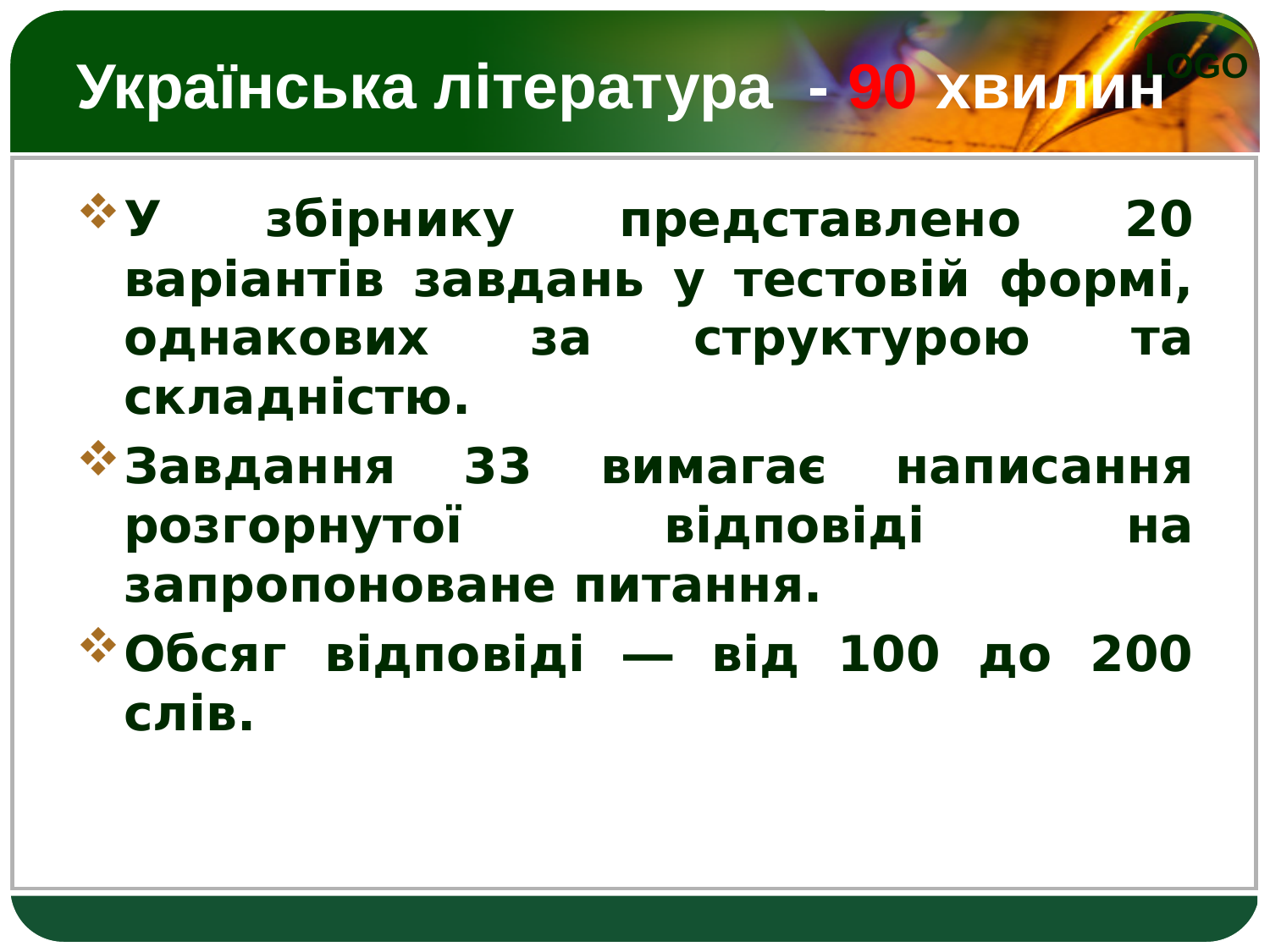

# Українська література  - 90 хвилин
У збірнику представлено 20 варіантів завдань у тестовій формі, однакових за структурою та складністю.
Завдання 33 вимагає написання розгорнутої відповіді на запропоноване питання.
Обсяг відповіді ― від 100 до 200 слів.